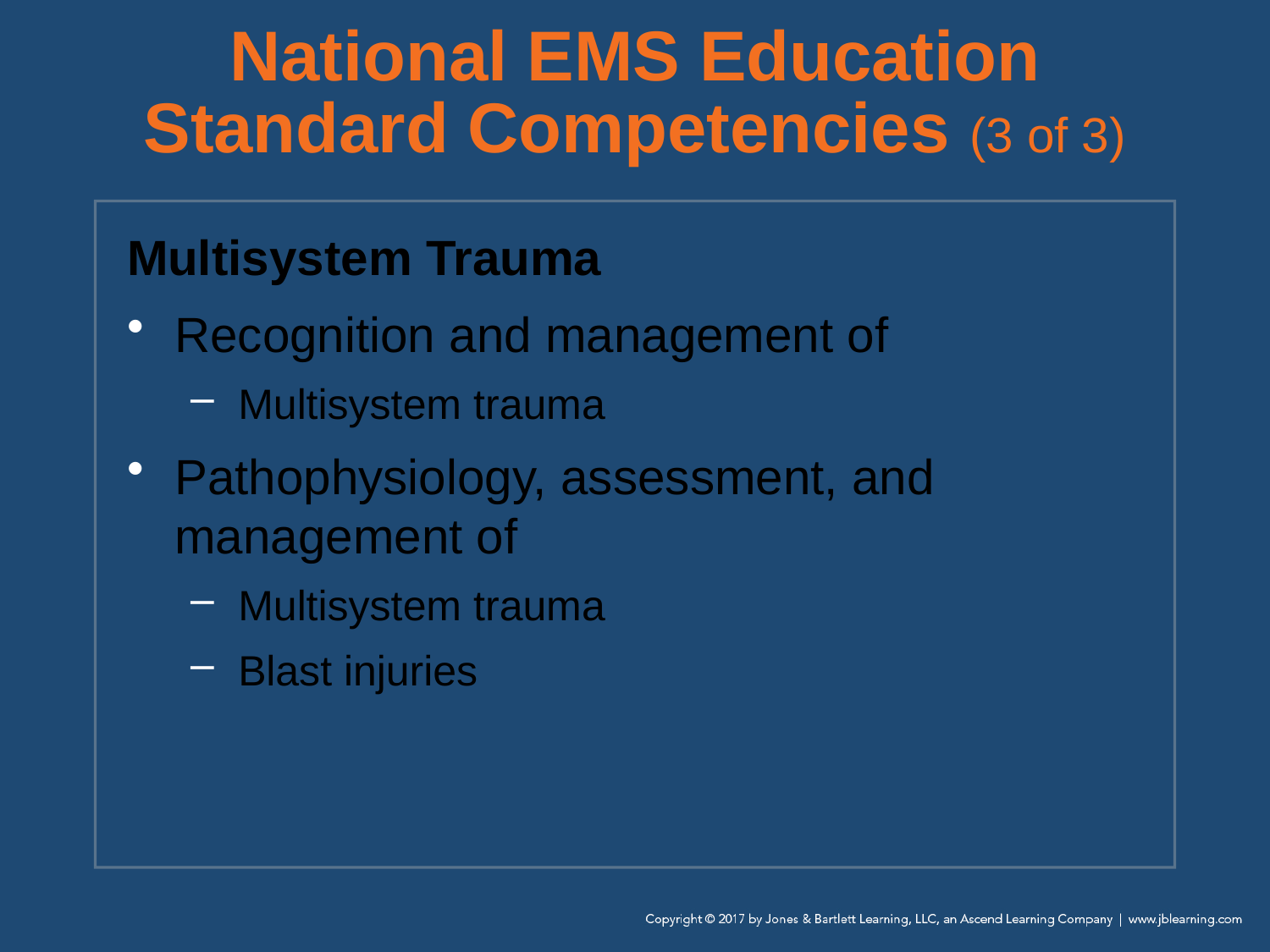

# National EMS Education Standard Competencies (3 of 3)
Multisystem Trauma
Recognition and management of
Multisystem trauma
Pathophysiology, assessment, and management of
Multisystem trauma
Blast injuries